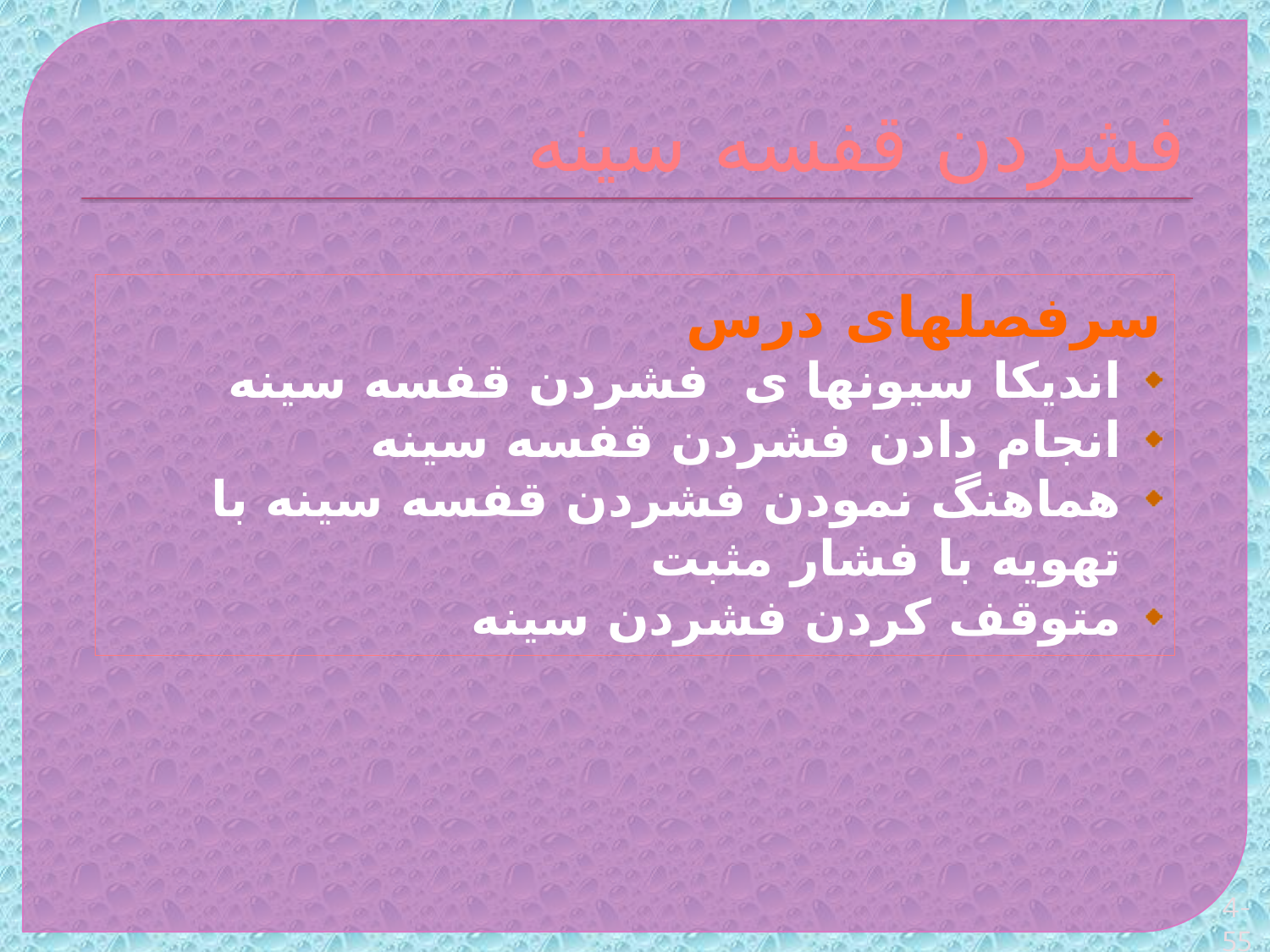

# فشردن قفسه سینه
سرفصلهای درس
اندیکا سیونها ی  فشردن قفسه سینه
انجام دادن فشردن قفسه سینه
هماهنگ نمودن فشردن قفسه سینه با تهویه با فشار مثبت
متوقف کردن فشردن سینه

4-55